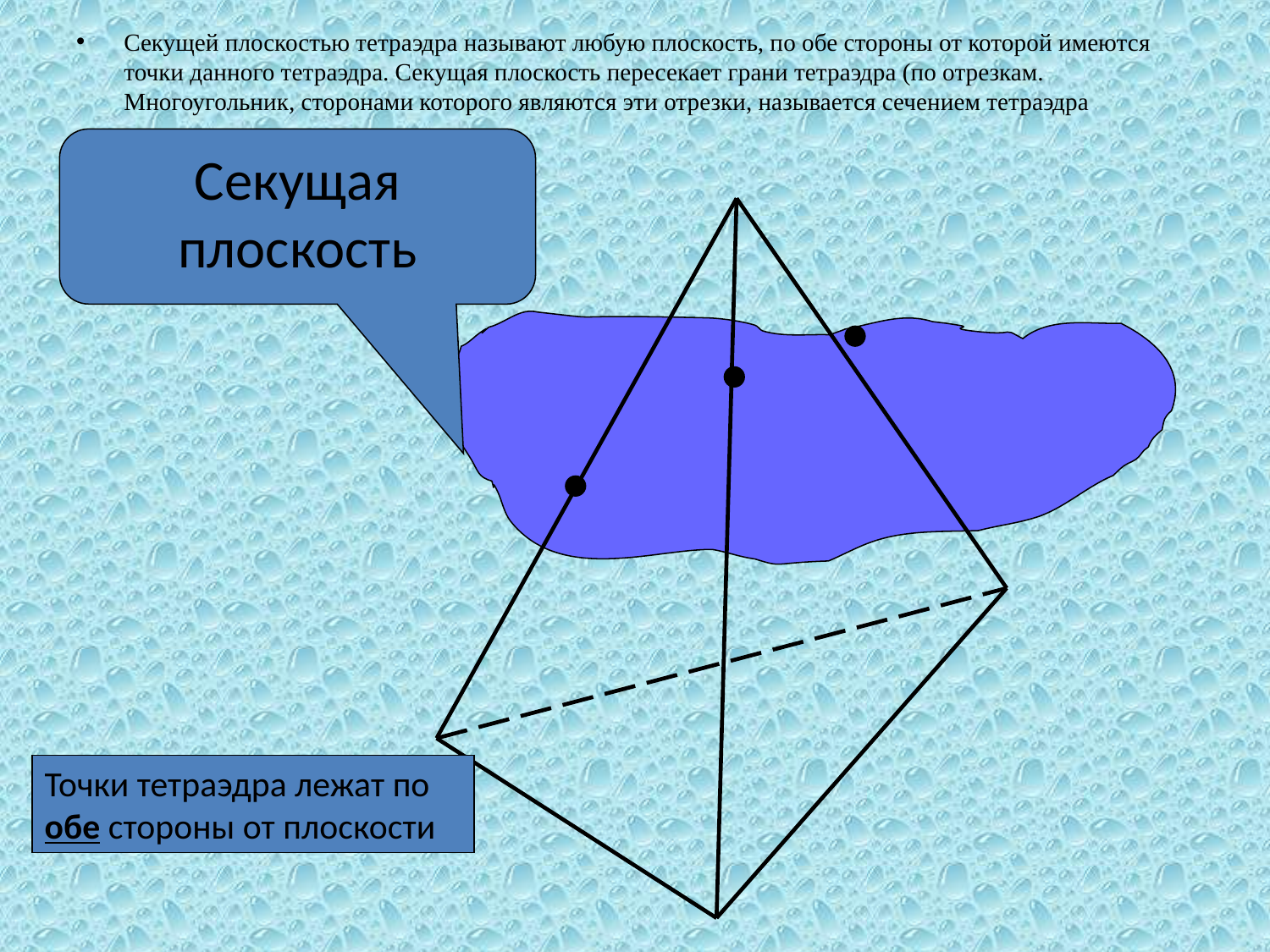

Секущей плоскостью тетраэдра называют любую плоскость, по обе стороны от которой имеются точки данного тетраэдра. Секущая плоскость пересекает грани тетраэдра (по отрезкам. Многоугольник, сторонами которого являются эти отрезки, называется сечением тетраэдра
Секущая плоскость

Точки тетраэдра лежат по обе стороны от плоскости